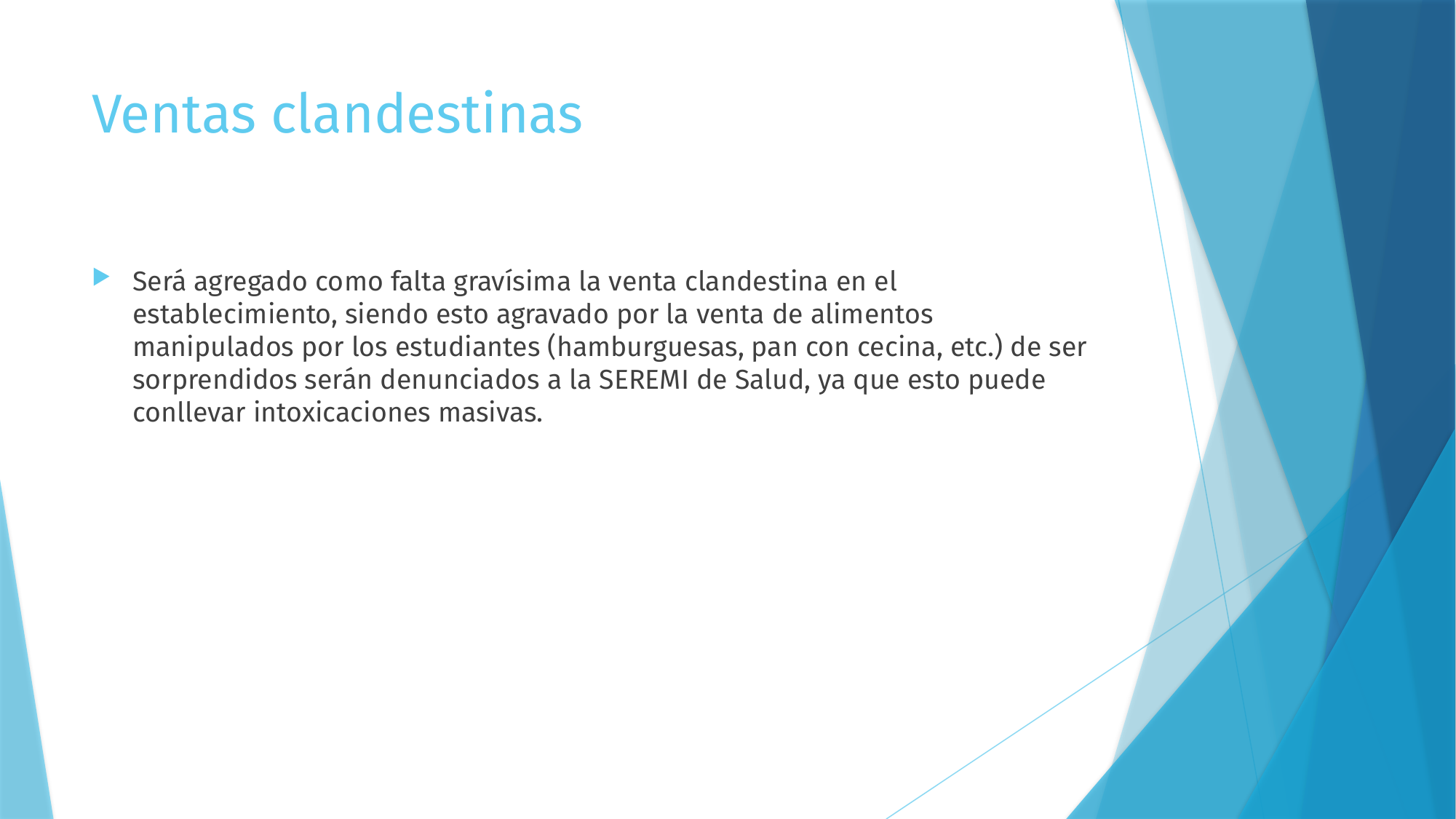

# Ventas clandestinas
Será agregado como falta gravísima la venta clandestina en el establecimiento, siendo esto agravado por la venta de alimentos manipulados por los estudiantes (hamburguesas, pan con cecina, etc.) de ser sorprendidos serán denunciados a la SEREMI de Salud, ya que esto puede conllevar intoxicaciones masivas.